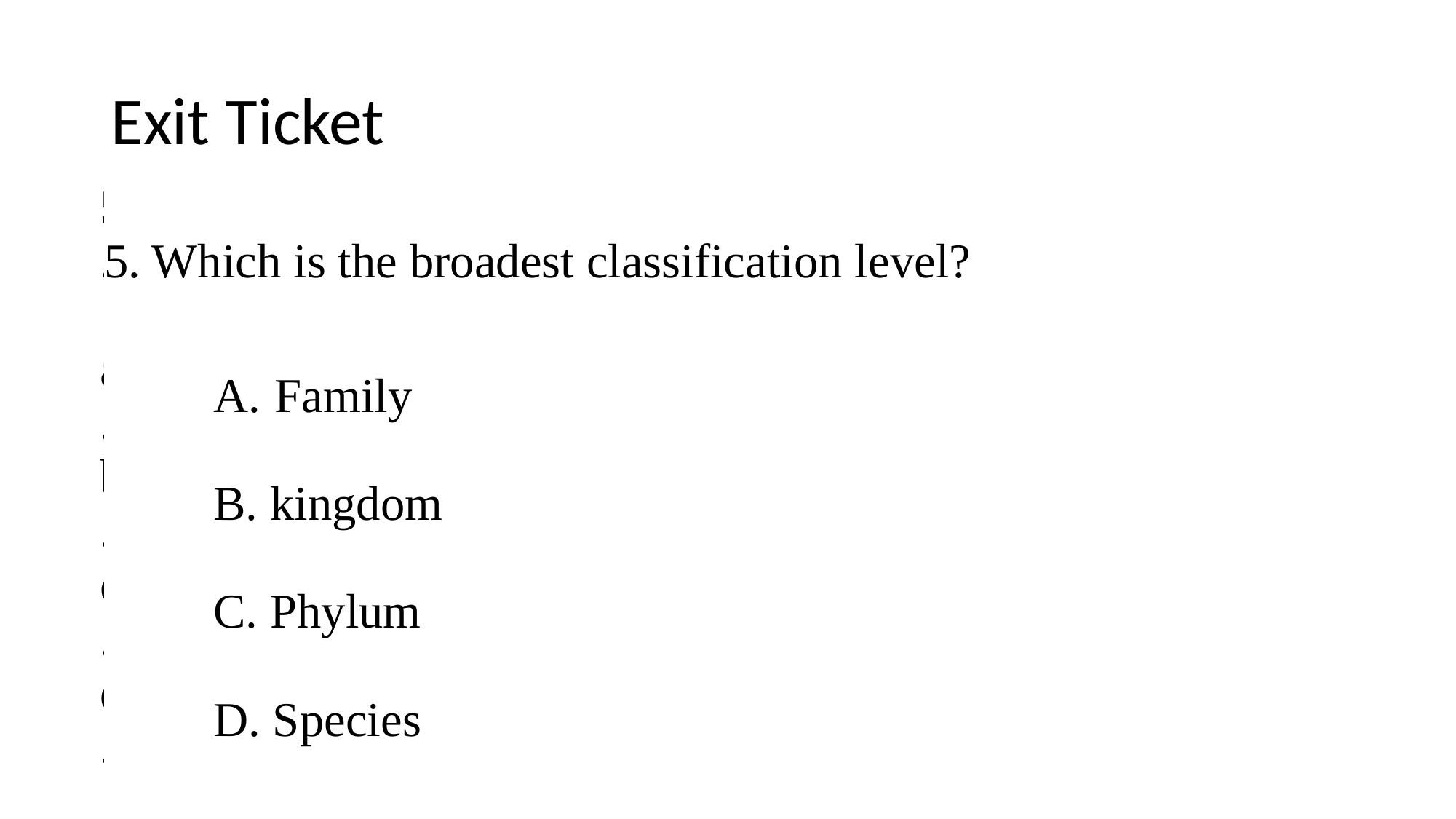

# Exit Ticket
| 5. | 5. Which is the broadest classification level? |
| --- | --- |
| a. | Family |
| b. | B. kingdom |
| c. | C. Phylum |
| d. | D. Species |